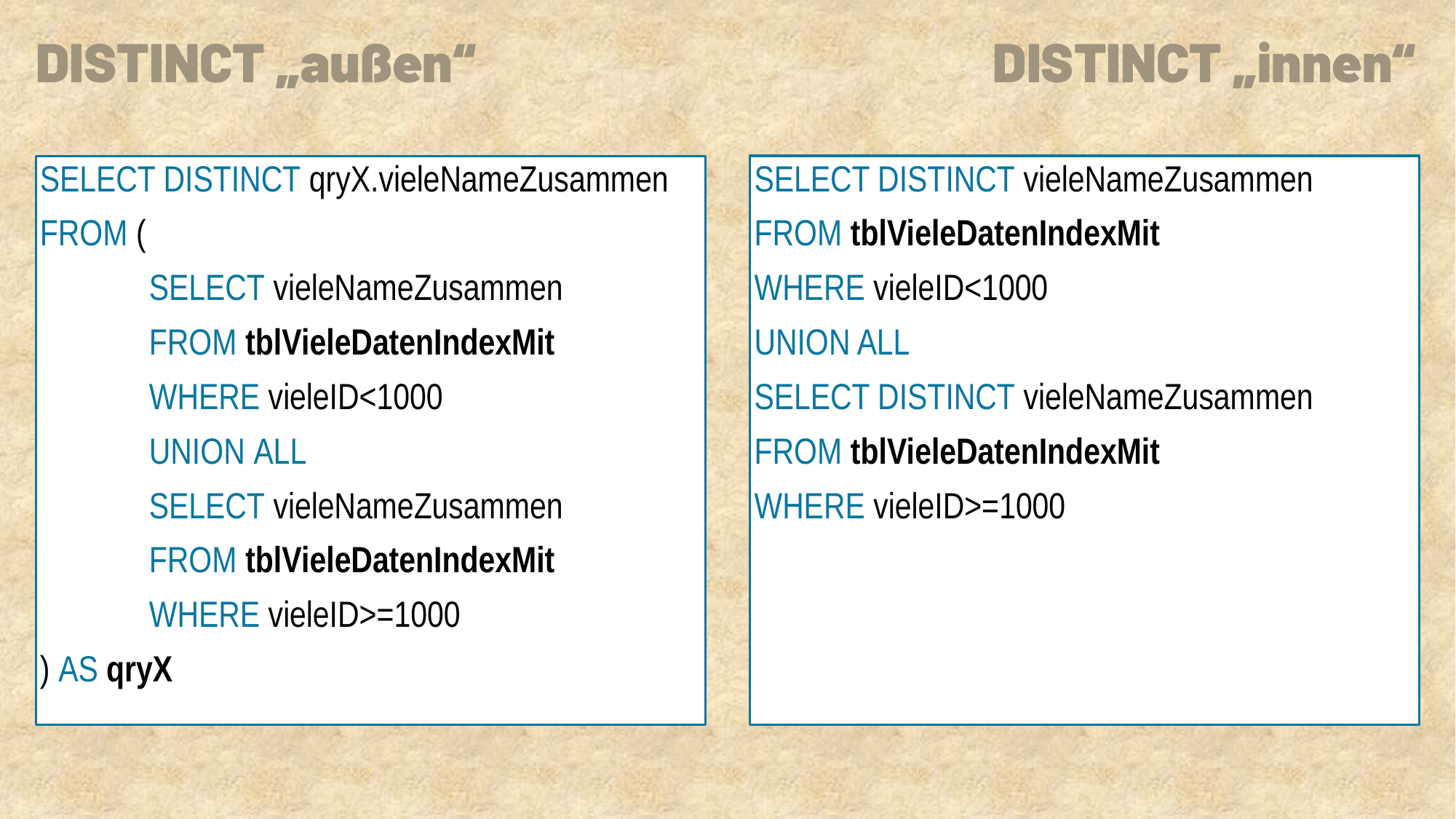

# DISTINCT „außen“	DISTINCT „innen“
SELECT DISTINCT qryX.vieleNameZusammen
FROM (
	SELECT vieleNameZusammen
	FROM tblVieleDatenIndexMit
	WHERE vieleID<1000
	UNION ALL
	SELECT vieleNameZusammen
	FROM tblVieleDatenIndexMit
	WHERE vieleID>=1000
) AS qryX

SELECT DISTINCT vieleNameZusammen
FROM tblVieleDatenIndexMit
WHERE vieleID<1000
UNION ALL
SELECT DISTINCT vieleNameZusammen
FROM tblVieleDatenIndexMit
WHERE vieleID>=1000